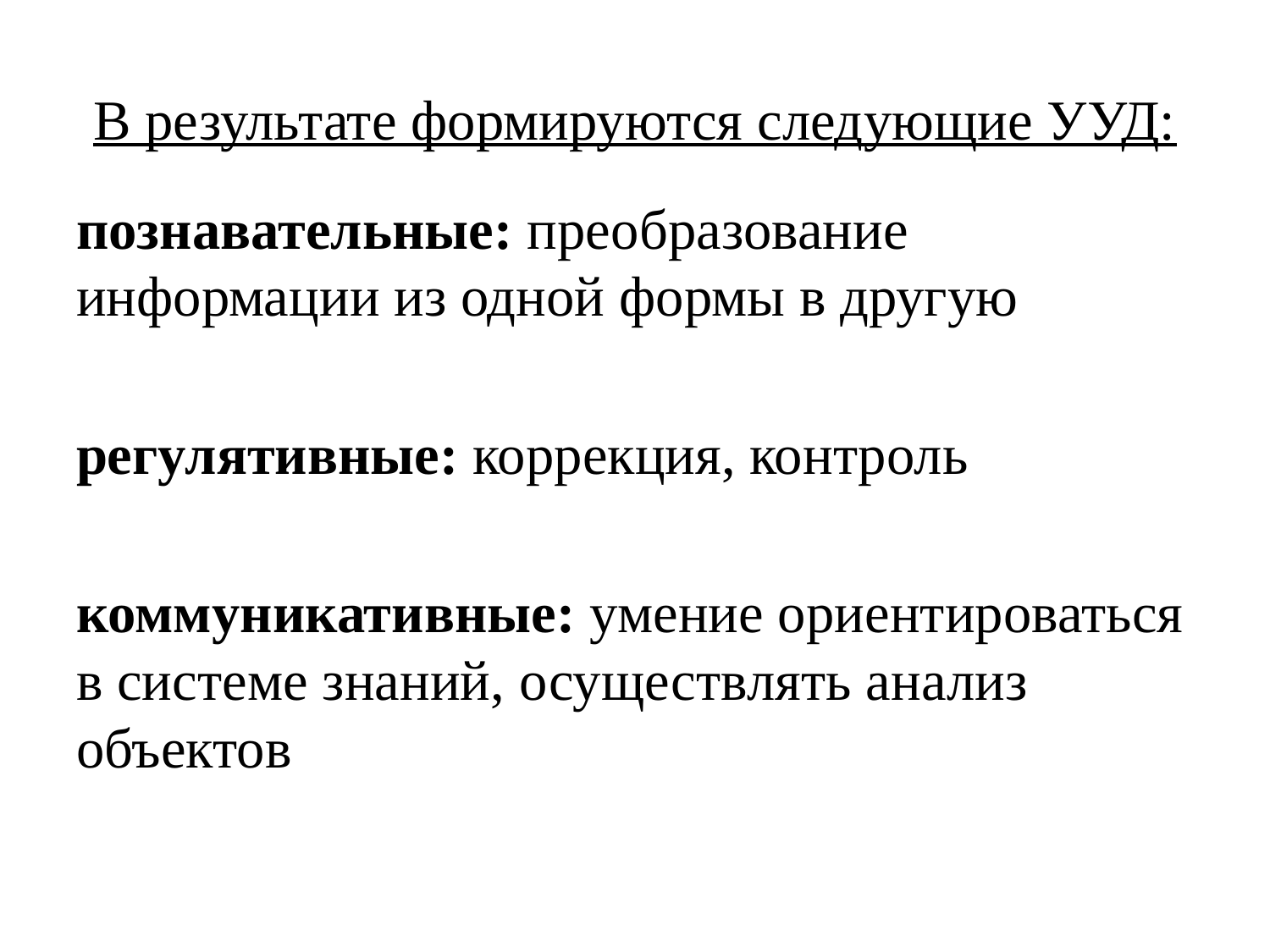

# В результате формируются следующие УУД:
познавательные: преобразование информации из одной формы в другую

регулятивные: коррекция, контроль

коммуникативные: умение ориентироваться в системе знаний, осуществлять анализ объектов